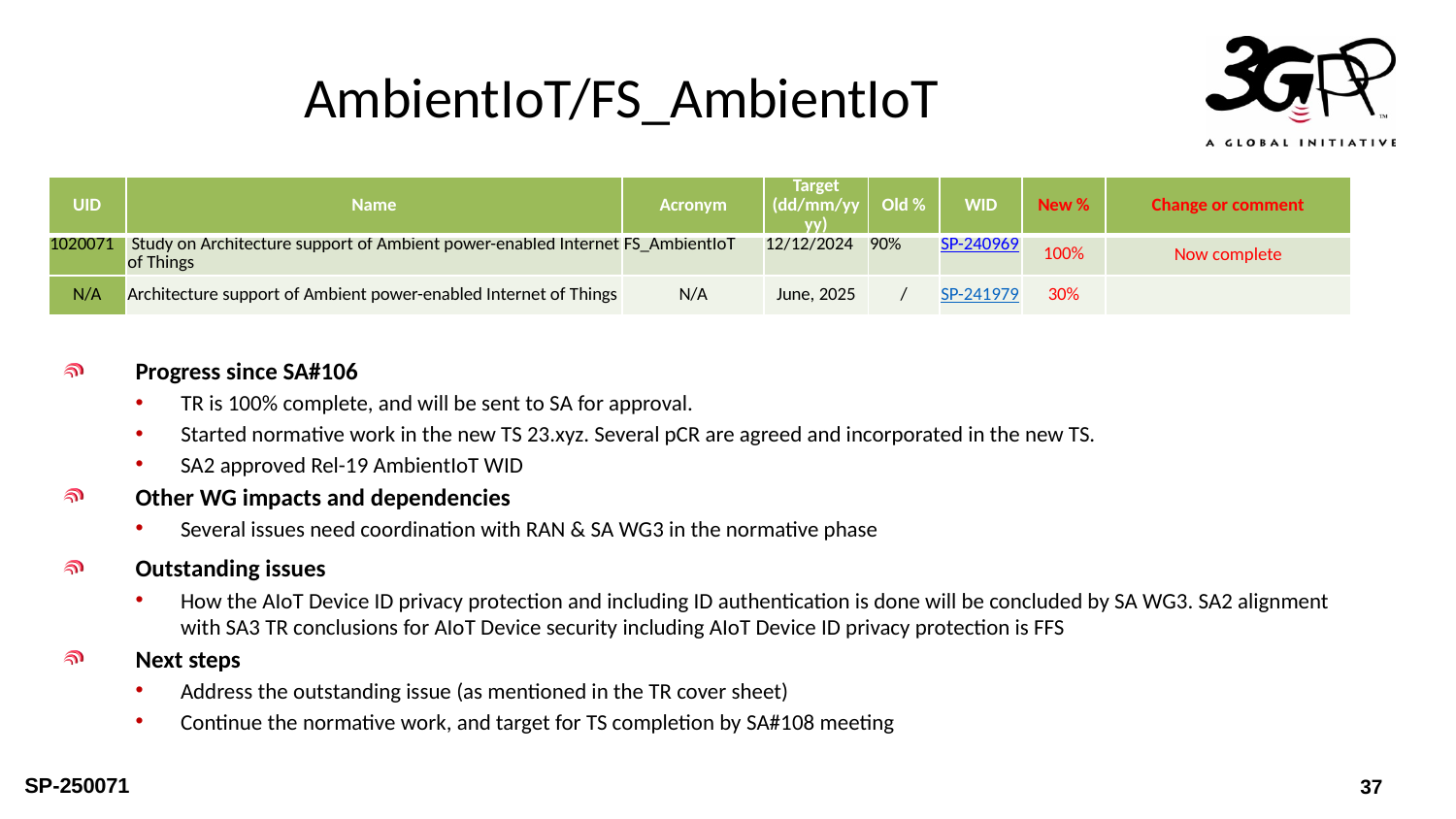

# AmbientIoT/FS_AmbientIoT
| UID | Name | Acronym | Target (dd/mm/yyyy) | Old % | WID | New % | Change or comment |
| --- | --- | --- | --- | --- | --- | --- | --- |
| 1020071 | Study on Architecture support of Ambient power-enabled Internet of Things | FS\_AmbientIoT | 12/12/2024 | 90% | SP-240969 | 100% | Now complete |
| N/A | Architecture support of Ambient power-enabled Internet of Things | N/A | June, 2025 | / | SP-241979 | 30% |  |
Progress since SA#106
TR is 100% complete, and will be sent to SA for approval.
Started normative work in the new TS 23.xyz. Several pCR are agreed and incorporated in the new TS.
SA2 approved Rel-19 AmbientIoT WID
Other WG impacts and dependencies
Several issues need coordination with RAN & SA WG3 in the normative phase
Outstanding issues
How the AIoT Device ID privacy protection and including ID authentication is done will be concluded by SA WG3. SA2 alignment with SA3 TR conclusions for AIoT Device security including AIoT Device ID privacy protection is FFS
Next steps
Address the outstanding issue (as mentioned in the TR cover sheet)
Continue the normative work, and target for TS completion by SA#108 meeting